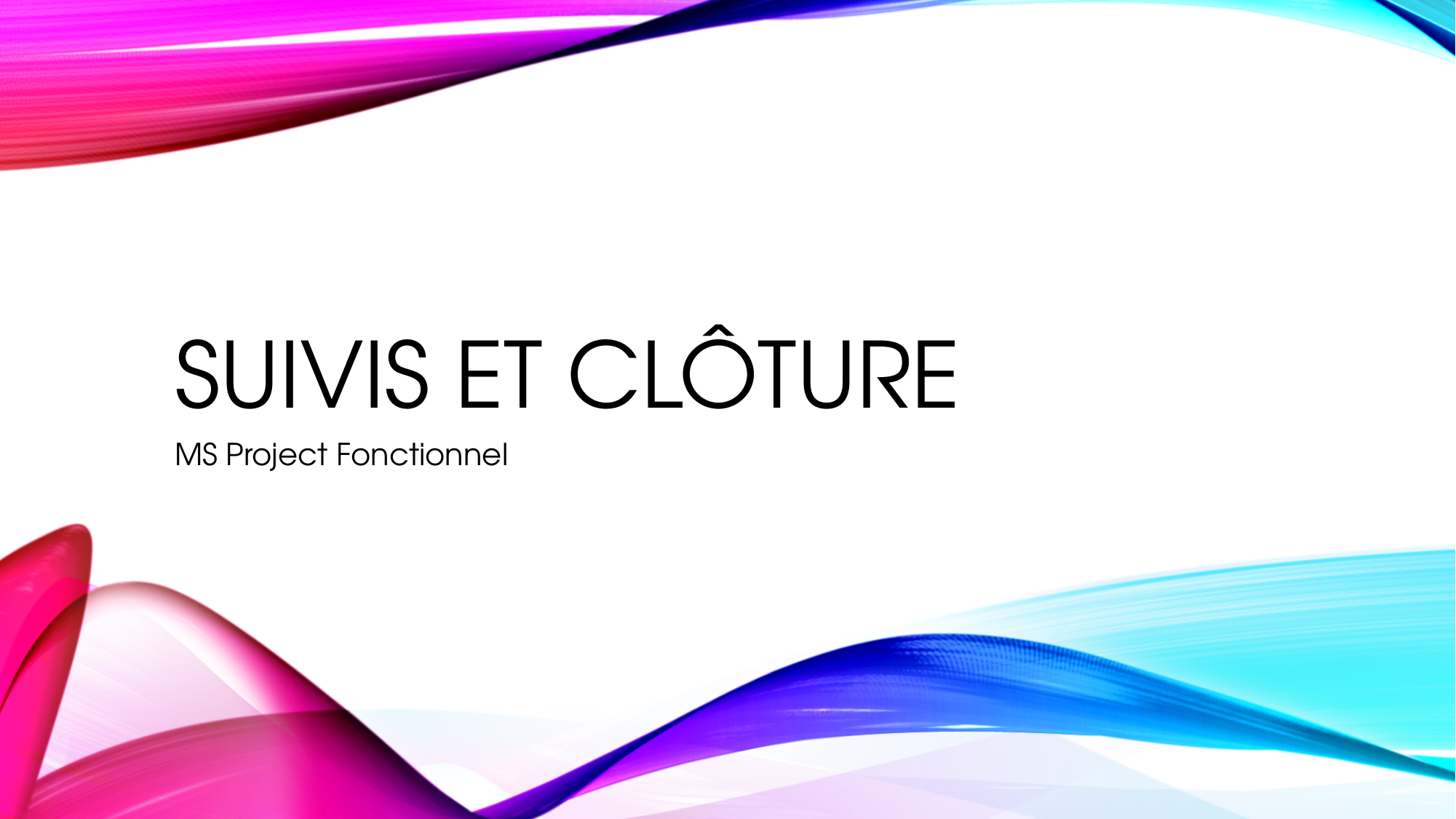

# Suivis et Clôture
MS Project Fonctionnel